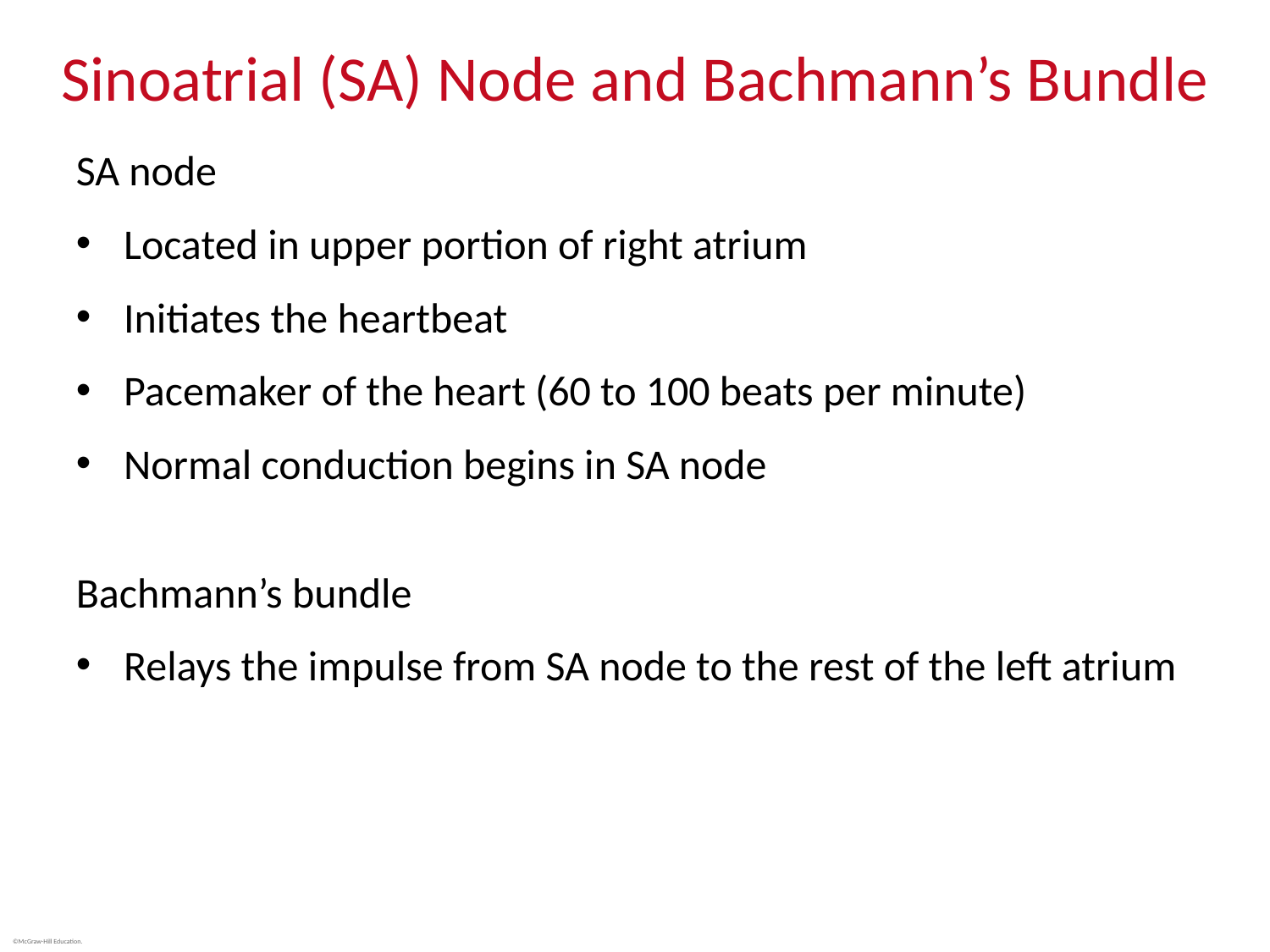

# Sinoatrial (SA) Node and Bachmann’s Bundle
SA node
Located in upper portion of right atrium
Initiates the heartbeat
Pacemaker of the heart (60 to 100 beats per minute)
Normal conduction begins in SA node
Bachmann’s bundle
Relays the impulse from SA node to the rest of the left atrium